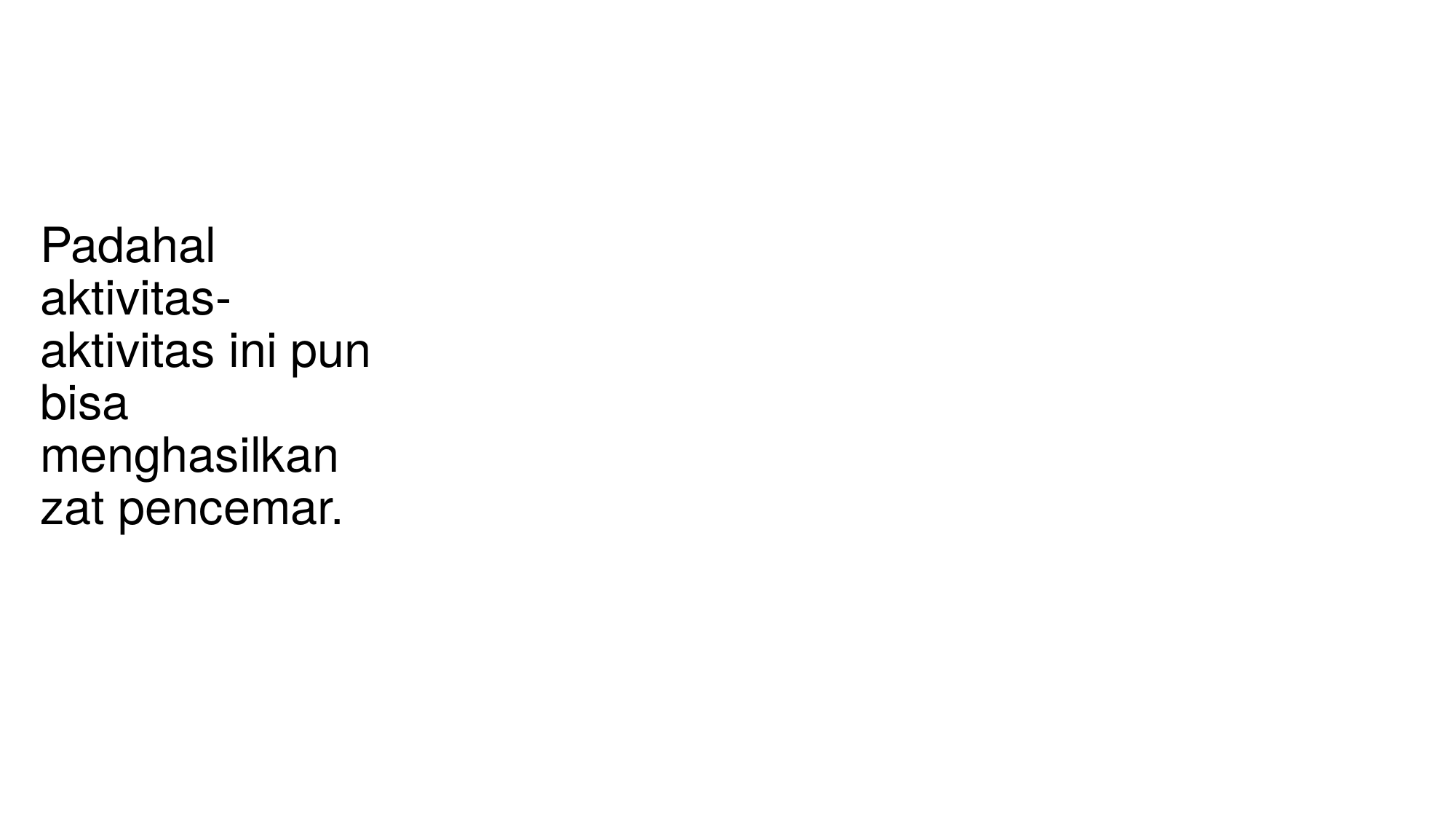

Padahal aktivitas-aktivitas ini pun bisa menghasilkan zat pencemar.